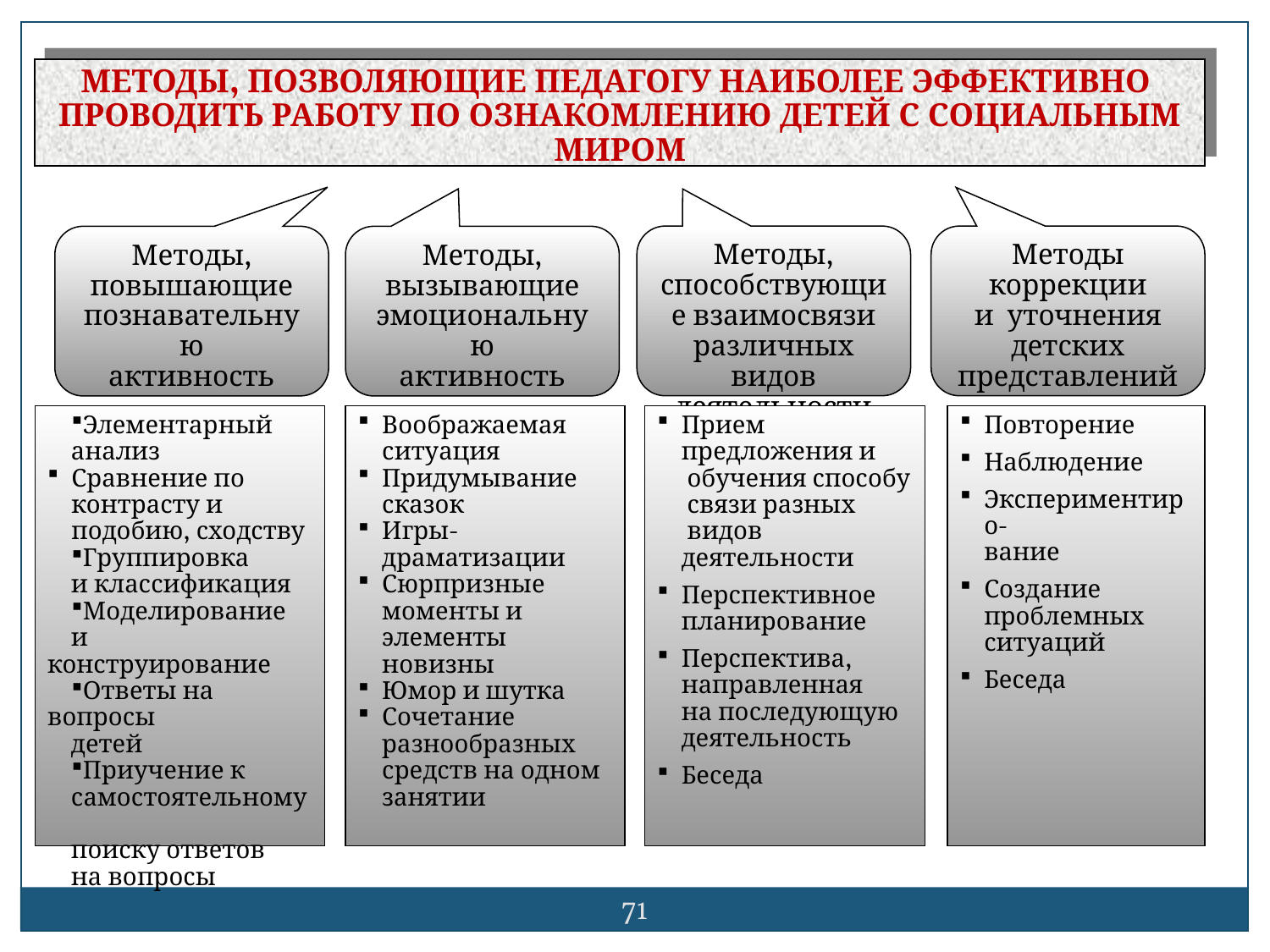

МЕТОДЫ, ПОЗВОЛЯЮЩИЕ ПЕДАГОГУ НАИБОЛЕЕ ЭФФЕКТИВНО  ПРОВОДИТЬ РАБОТУ ПО ОЗНАКОМЛЕНИЮ ДЕТЕЙ С СОЦИАЛЬНЫМ МИРОМ
Методы,
способствующие взаимосвязи
различных видов деятельности
Методы
коррекции
и  уточнения
детских
представлений
Методы,
повышающие
познавательную
активность
Методы,
вызывающие
эмоциональную
активность
Элементарный
    анализ
Сравнение по    контрасту и  подобию, сходству
Группировка
    и классификация
Моделирование
    и конструирование
Ответы на вопросы
    детей
Приучение к
    самостоятельному
    поиску ответов
    на вопросы
Воображаемая
ситуация
Придумывание
сказок
Игры-
драматизации
Сюрпризные
моменты и
элементы новизны
Юмор и шутка
Сочетание
разнообразных
средств на одном
занятии
Прием
предложения и
 обучения способу
 связи разных
 видов деятельности
Перспективное
планирование
Перспектива,
направленная
на последующую
деятельность
Беседа
Повторение
Наблюдение
Экспериментиро-
вание
Создание
проблемных
ситуаций
Беседа
71